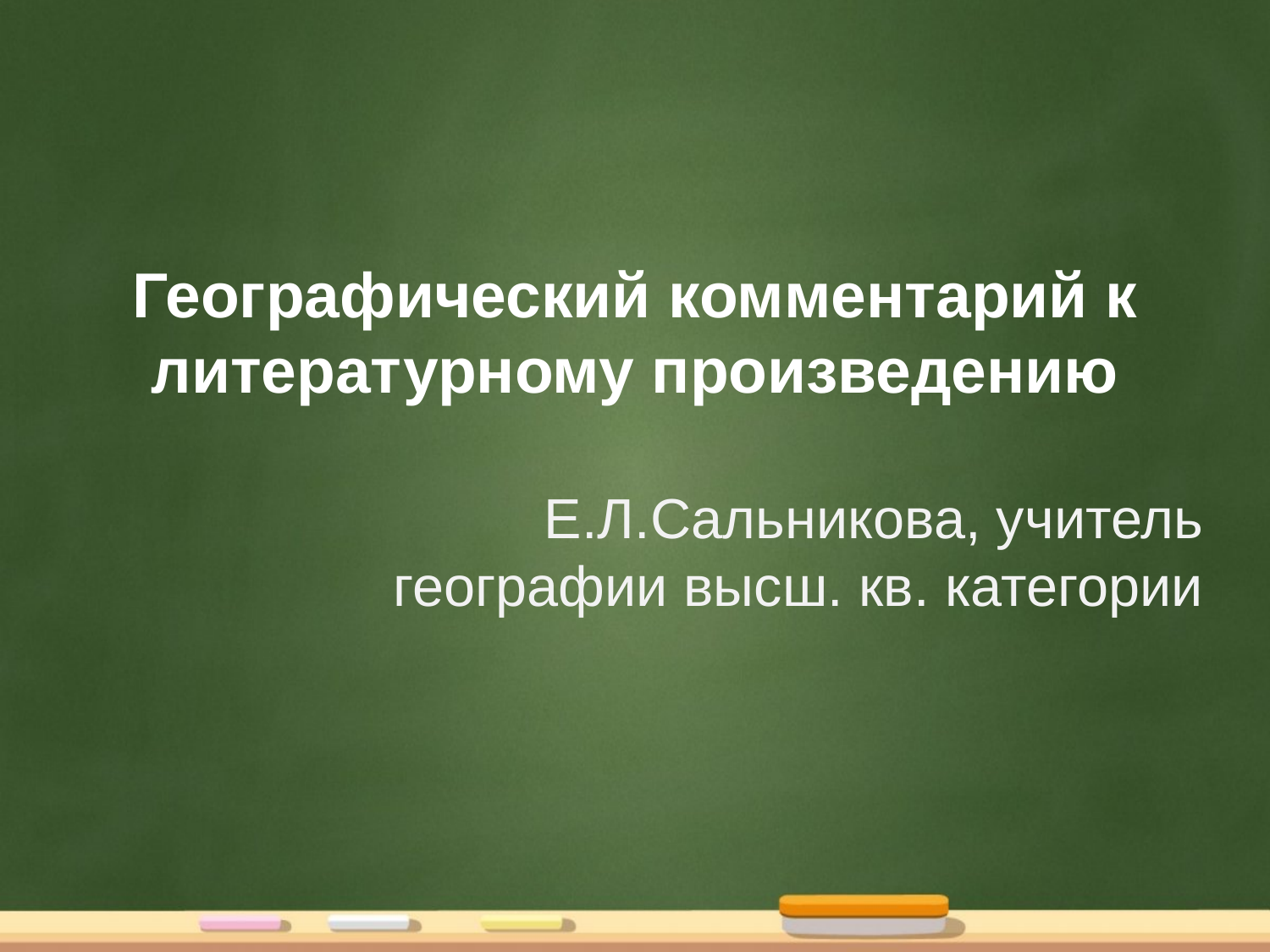

# Географический комментарий к литературному произведению
Е.Л.Сальникова, учитель географии высш. кв. категории